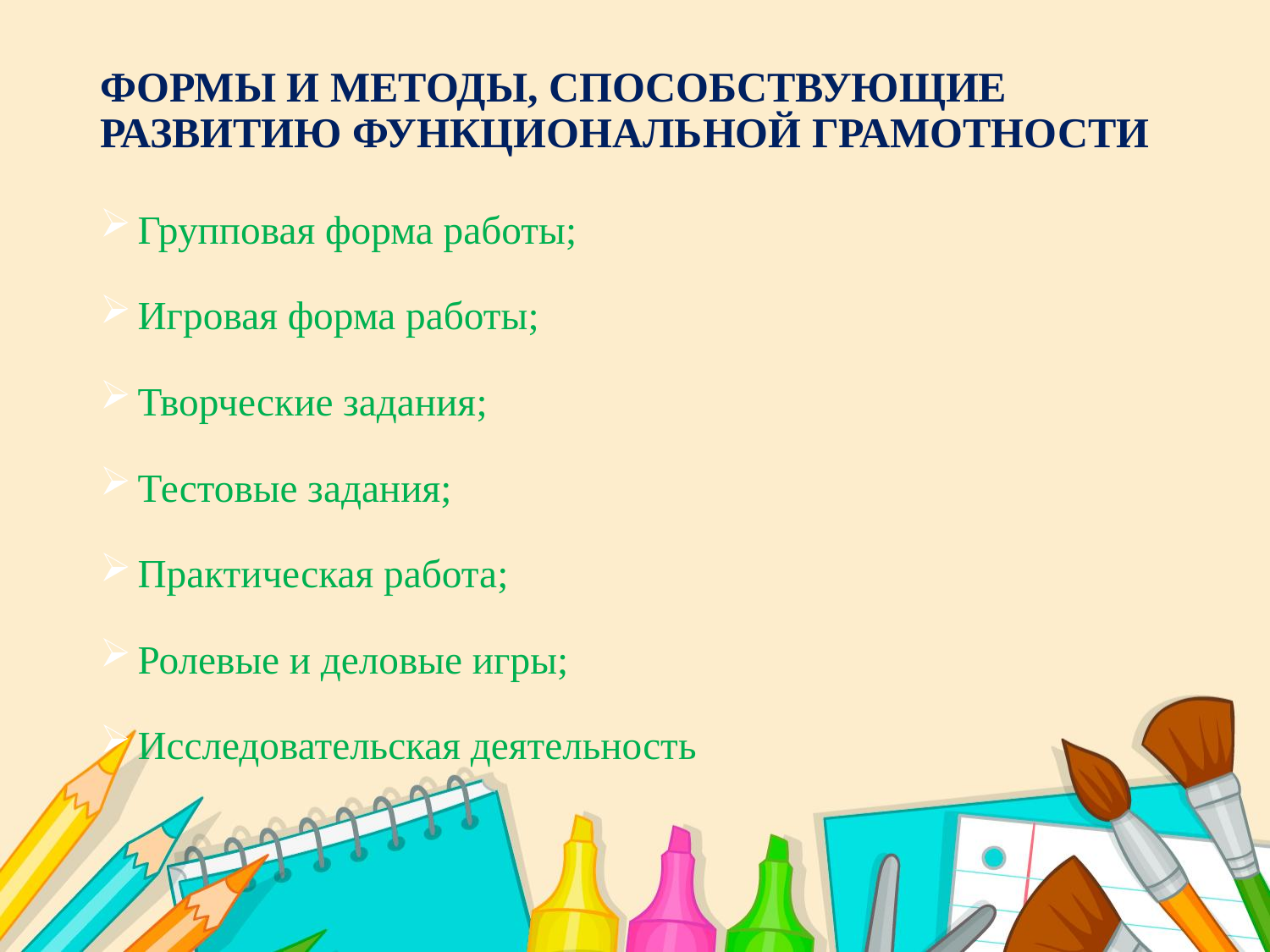

# Формы и методы, способствующие развитию функциональной грамотности
Групповая форма работы;
Игровая форма работы;
Творческие задания;
Тестовые задания;
Практическая работа;
Ролевые и деловые игры;
Исследовательская деятельность